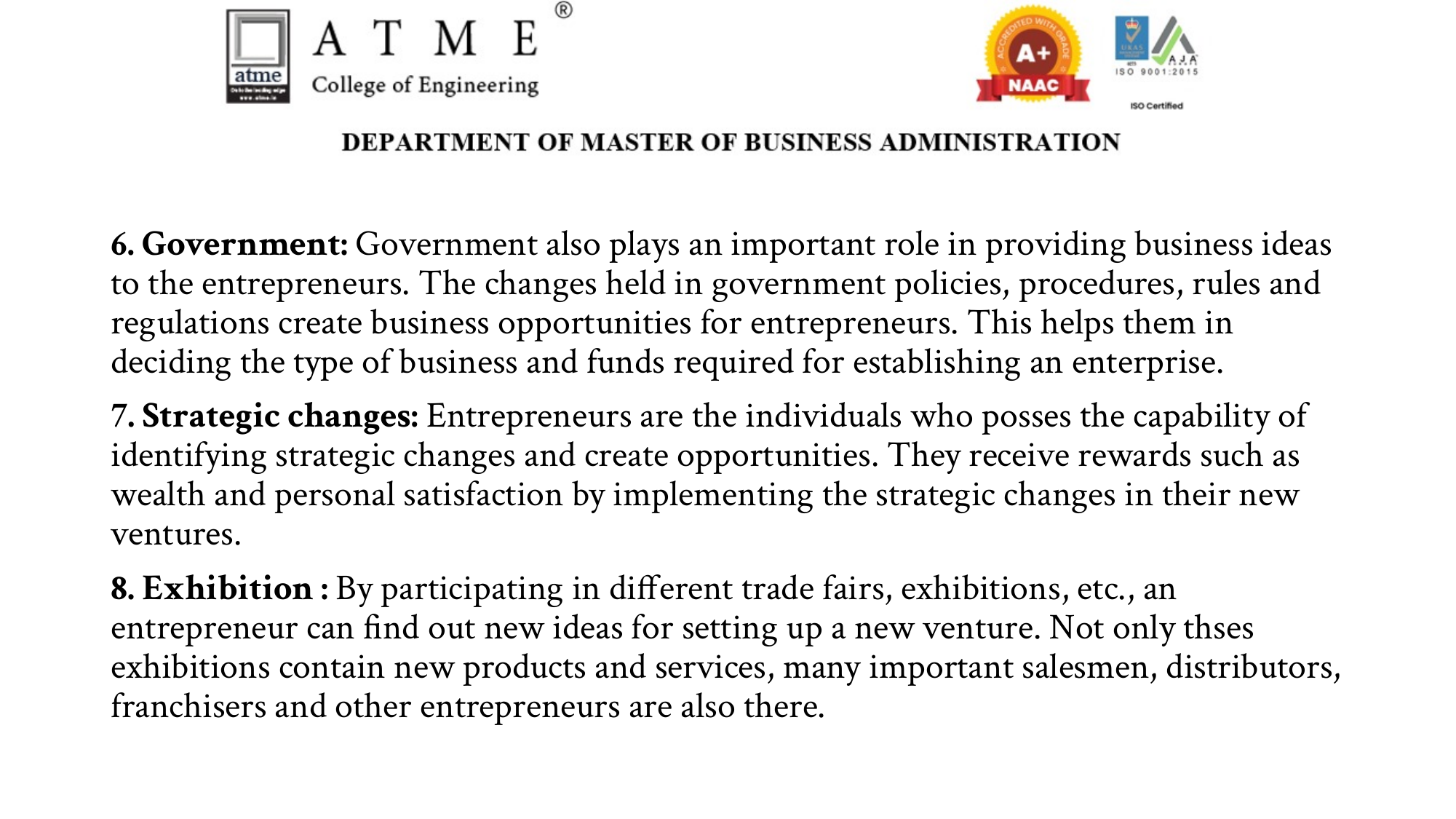

6. Government: Government also plays an important role in providing business ideas to the entrepreneurs. The changes held in government policies, procedures, rules and regulations create business opportunities for entrepreneurs. This helps them in deciding the type of business and funds required for establishing an enterprise.
7. Strategic changes: Entrepreneurs are the individuals who posses the capability of identifying strategic changes and create opportunities. They receive rewards such as wealth and personal satisfaction by implementing the strategic changes in their new ventures.
8. Exhibition : By participating in different trade fairs, exhibitions, etc., an entrepreneur can find out new ideas for setting up a new venture. Not only thses exhibitions contain new products and services, many important salesmen, distributors, franchisers and other entrepreneurs are also there.